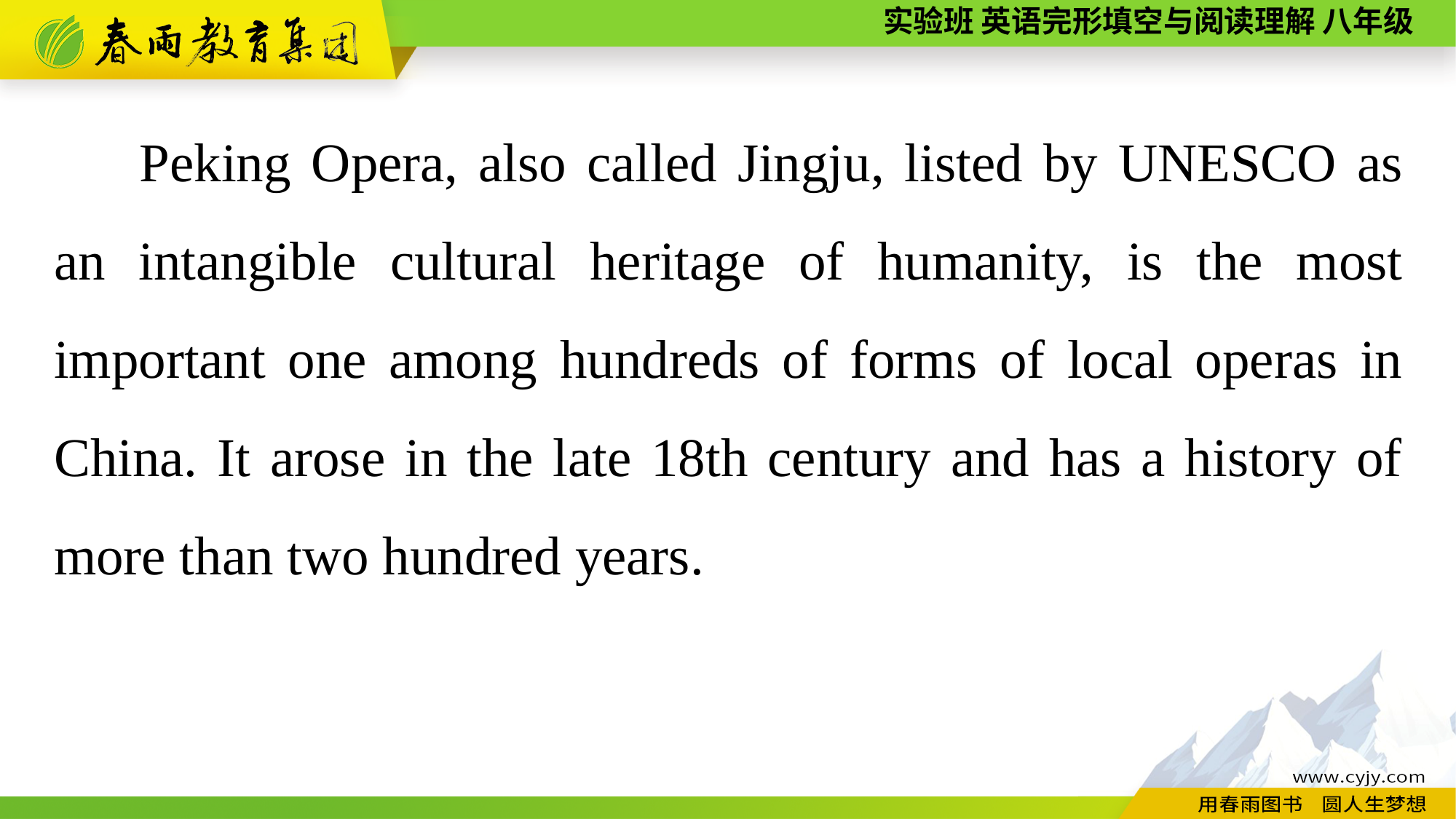

Peking Opera, also called Jingju, listed by UNESCO as an intangible cultural heritage of humanity, is the most important one among hundreds of forms of local operas in China. It arose in the late 18th century and has a history of more than two hundred years.